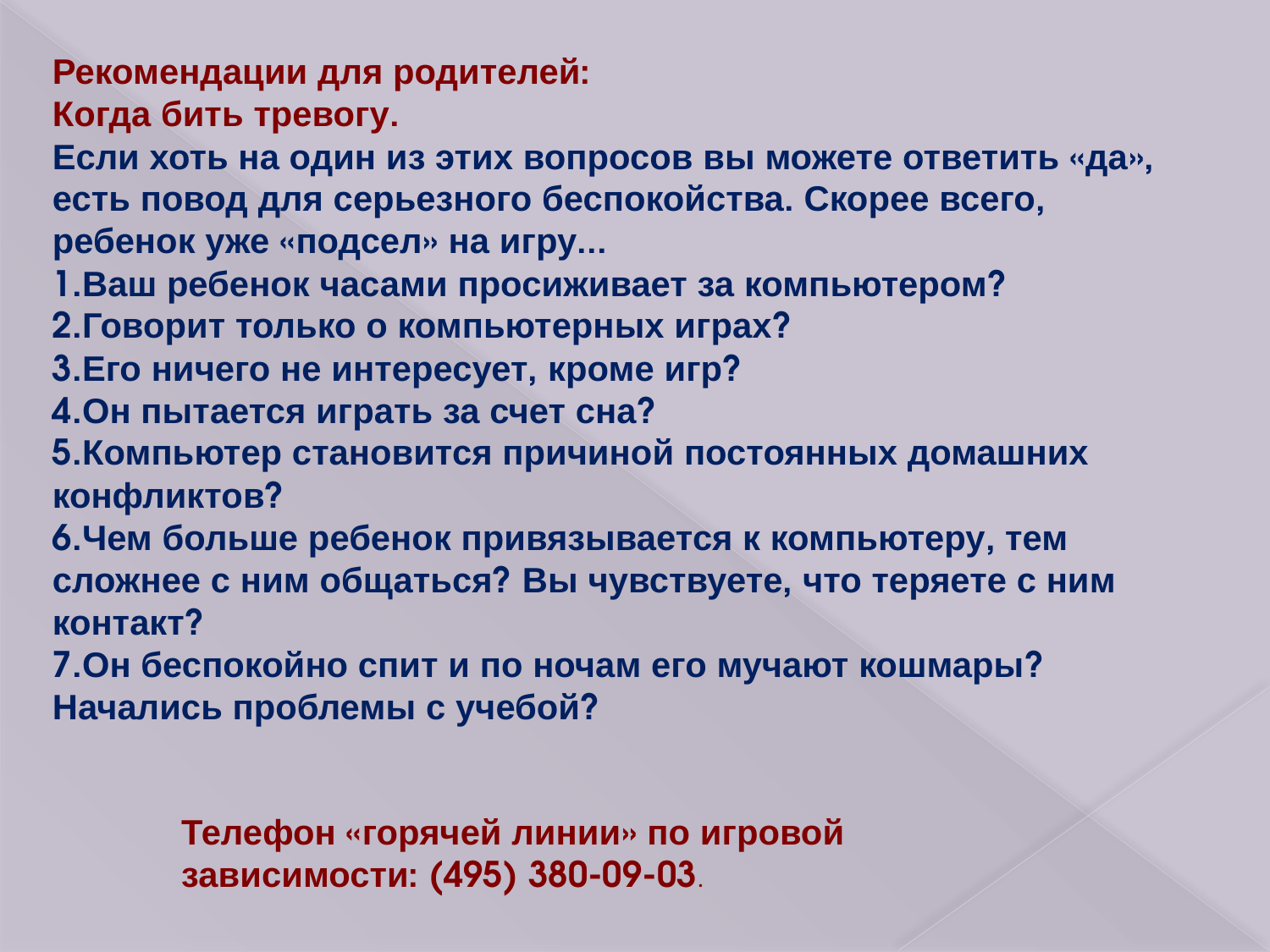

Рекомендации для родителей:
Когда бить тревогу.
Если хоть на один из этих вопросов вы можете ответить «да», есть повод для серьезного беспокойства. Скорее всего,  ребенок уже «подсел» на игру...
1.Ваш ребенок часами просиживает за компьютером?
2.Говорит только о компьютерных играх?
3.Его ничего не интересует, кроме игр?
4.Он пытается играть за счет сна?
5.Компьютер становится причиной постоянных домашних конфликтов?
6.Чем больше ребенок привязывается к компьютеру, тем сложнее с ним общаться? Вы чувствуете, что теряете с ним контакт?
7.Он беспокойно спит и по ночам его мучают кошмары?
Начались проблемы с учебой?
Телефон «горячей линии» по игровой зависимости: (495) 380-09-03.